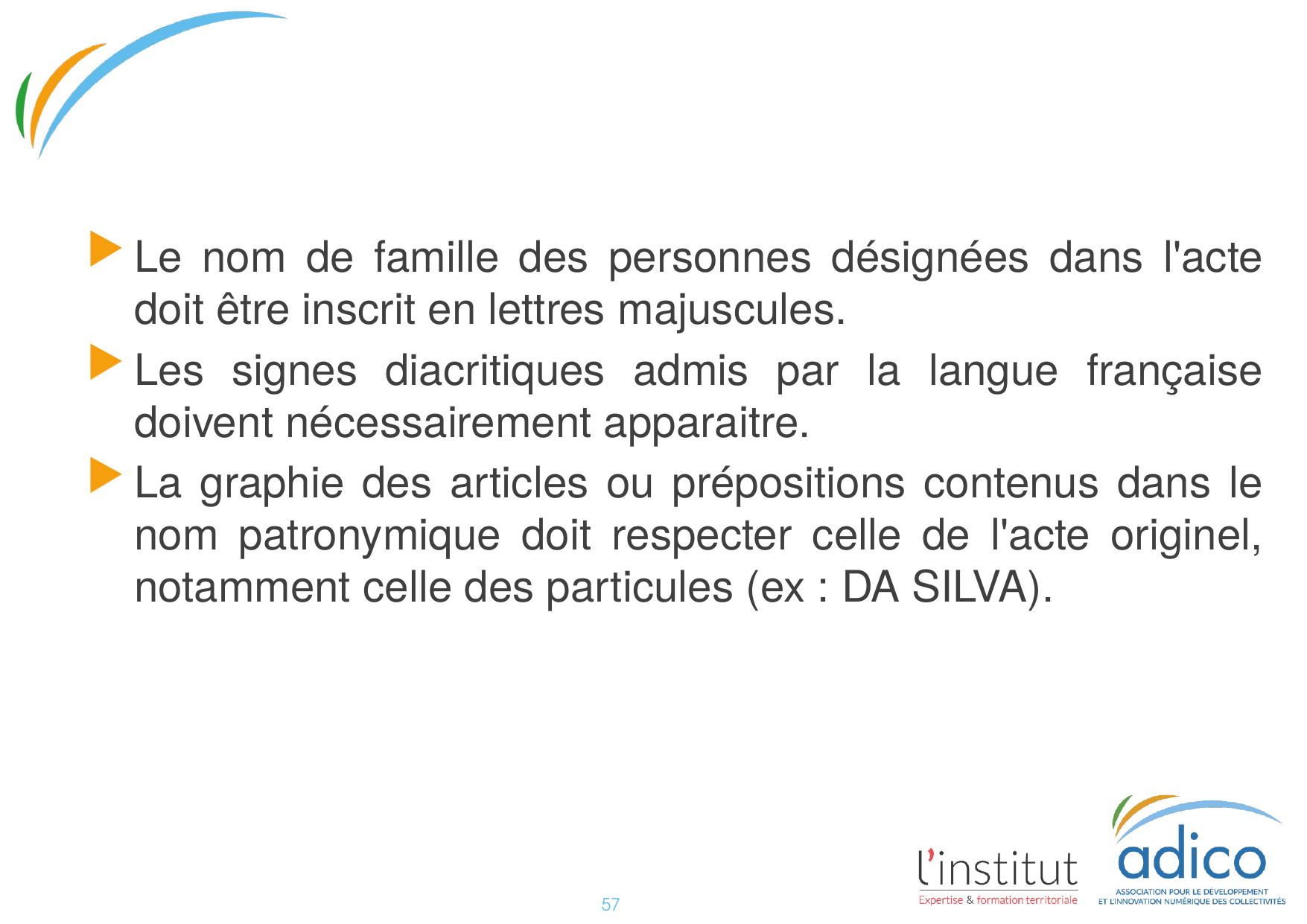

#

Le nom de famille des personnes désignées dans l'acte doit être inscrit en lettres majuscules.
Les signes diacritiques admis par la langue française doivent nécessairement apparaitre.
La graphie des articles ou prépositions contenus dans le nom patronymique doit respecter celle de l'acte originel, notamment celle des particules (ex : DA SILVA).